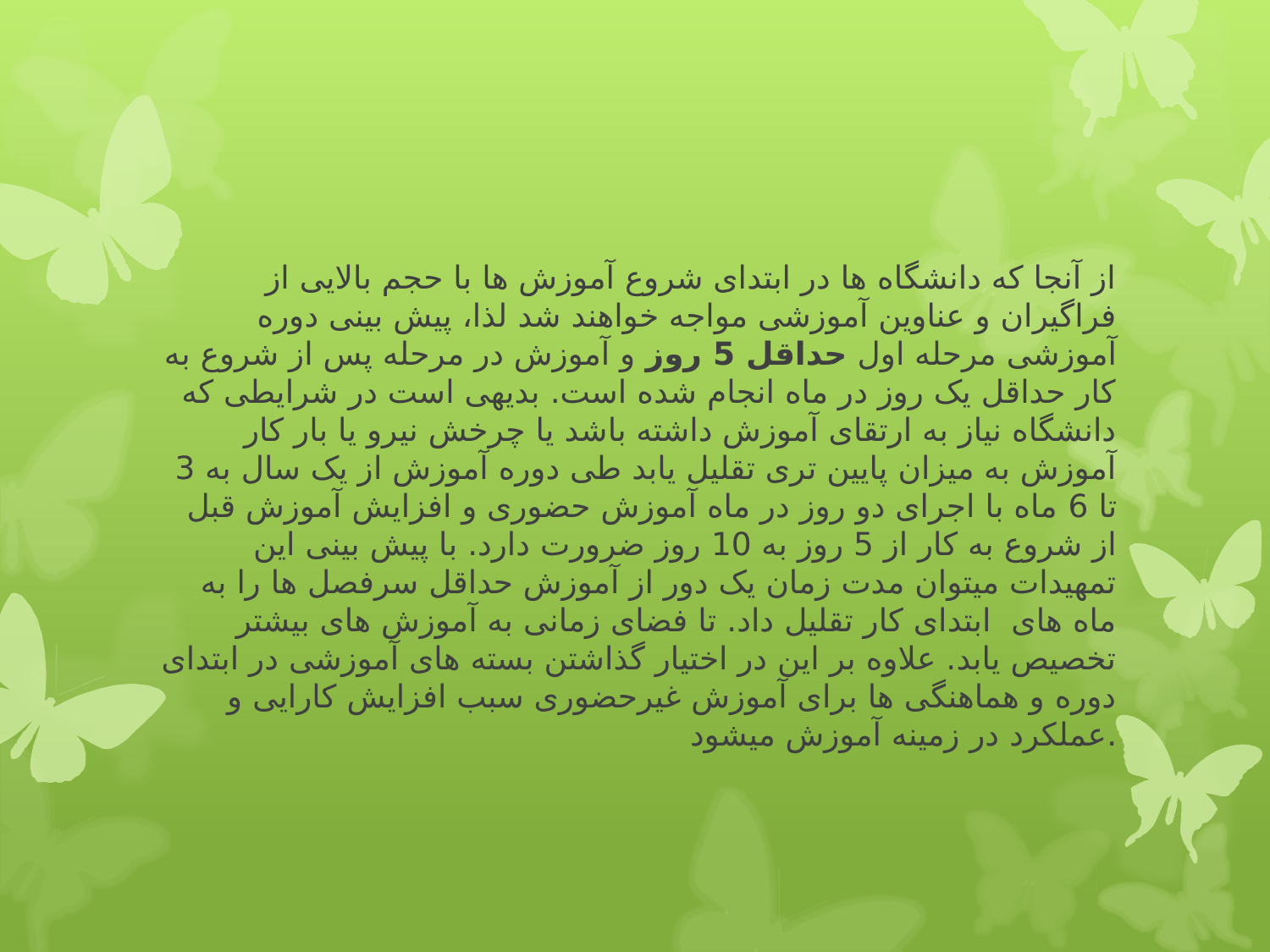

#
از آنجا که دانشگاه ها در ابتدای شروع آموزش ها با حجم بالایی از فراگیران و عناوین آموزشی مواجه خواهند شد لذا، پیش بینی دوره آموزشی مرحله اول حداقل 5 روز و آموزش در مرحله پس از شروع به کار حداقل یک روز در ماه انجام شده است. بدیهی است در شرایطی که دانشگاه نیاز به ارتقای آموزش داشته باشد یا چرخش نیرو یا بار کار آموزش به میزان پایین تری تقلیل یابد طی دوره آموزش از یک سال به 3 تا 6 ماه با اجرای دو روز در ماه آموزش حضوری و افزایش آموزش قبل از شروع به کار از 5 روز به 10 روز ضرورت دارد. با پیش بینی این تمهیدات میتوان مدت زمان یک دور از آموزش حداقل سرفصل ها را به ماه های  ابتدای کار تقلیل داد. تا فضای زمانی به آموزش های بیشتر تخصیص یابد. علاوه بر این در اختیار گذاشتن بسته های آموزشی در ابتدای دوره و هماهنگی ها برای آموزش غیرحضوری سبب افزایش کارایی و عملکرد در زمینه آموزش می­شود.